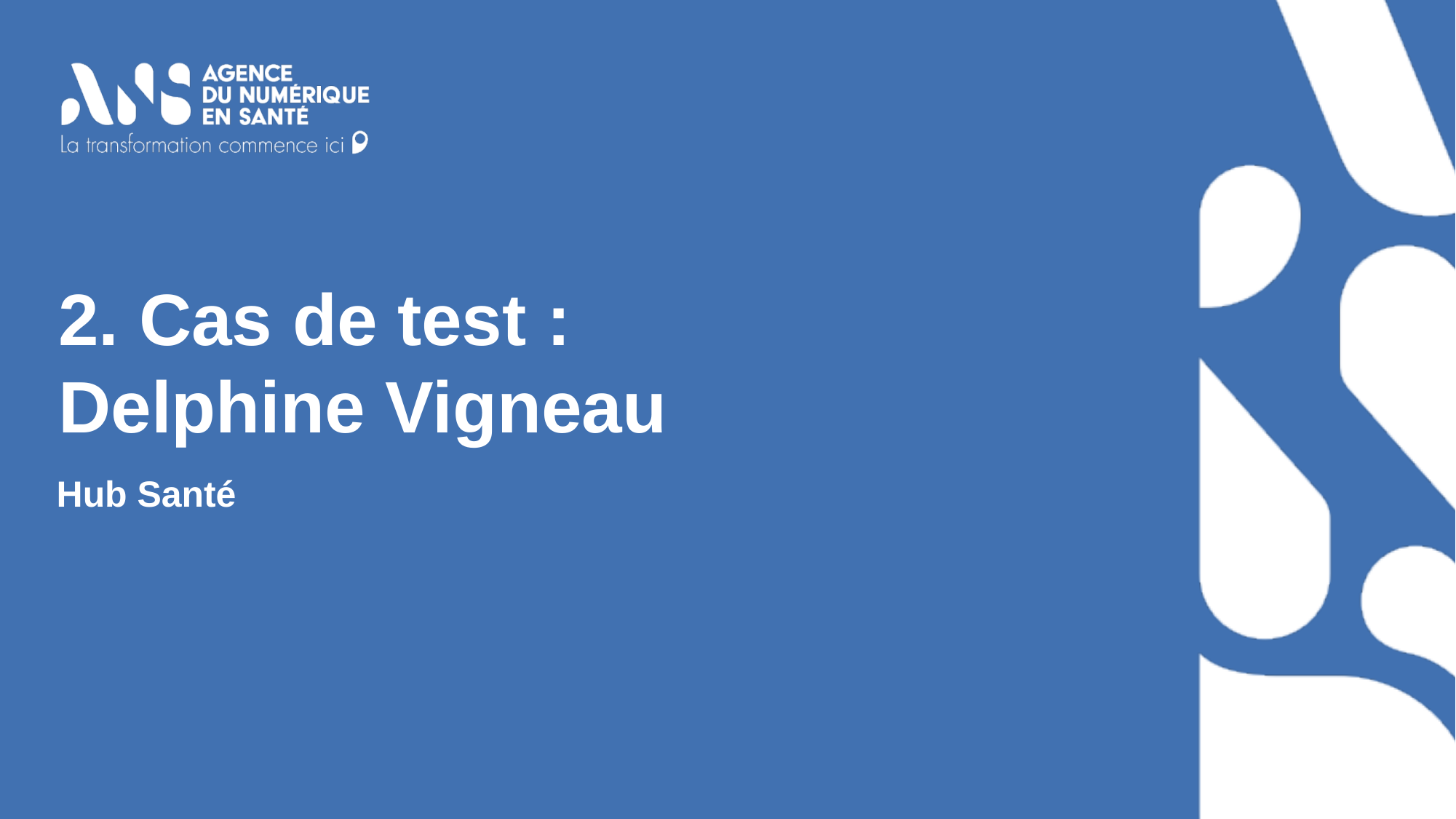

# 2. Cas de test : Delphine Vigneau
Hub Santé